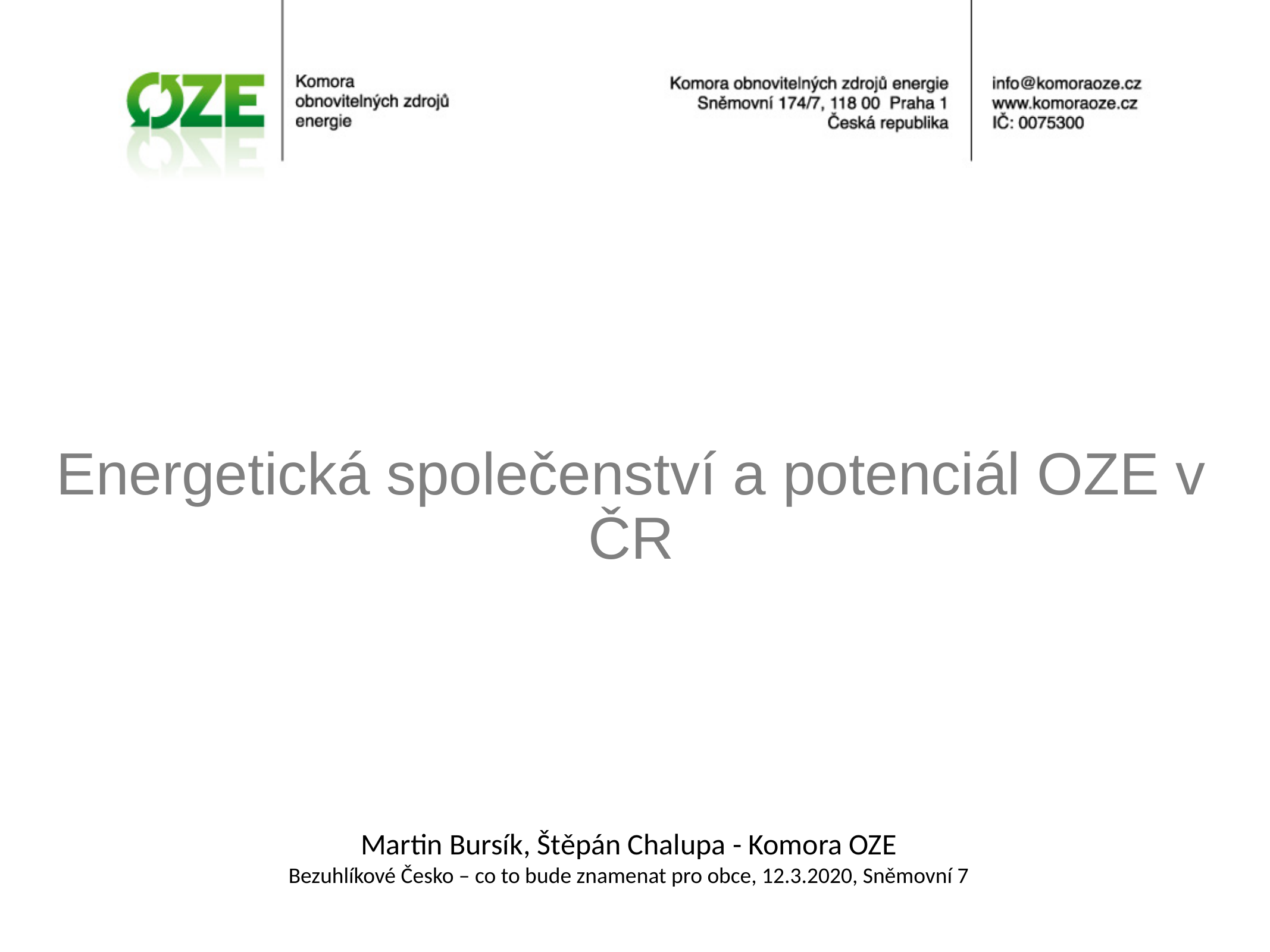

Energetická společenství a potenciál OZE v ČR
#

Martin Bursík, Štěpán Chalupa - Komora OZE
Bezuhlíkové Česko – co to bude znamenat pro obce, 12.3.2020, Sněmovní 7